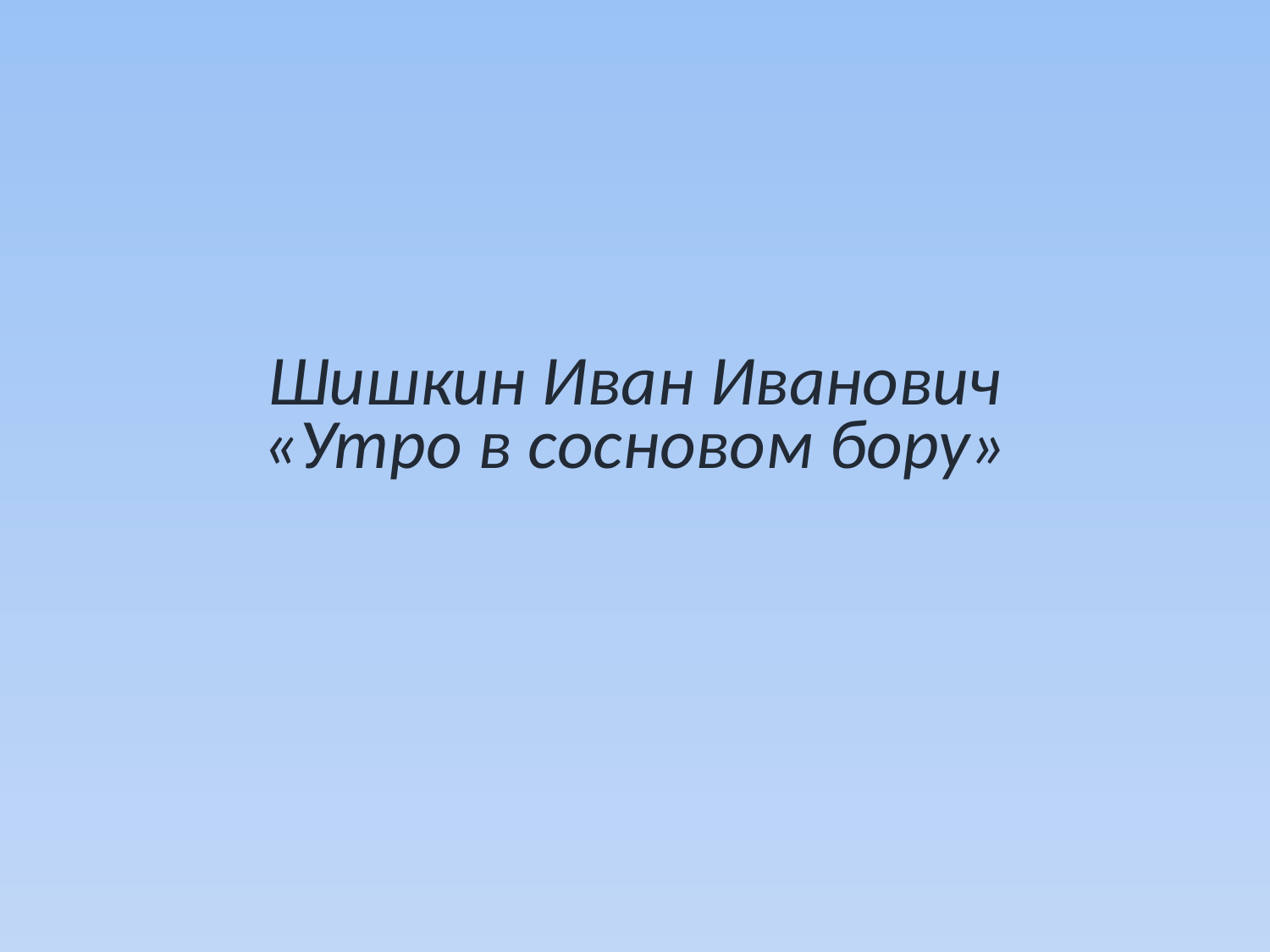

# Шишкин Иван Иванович «Утро в сосновом бору»